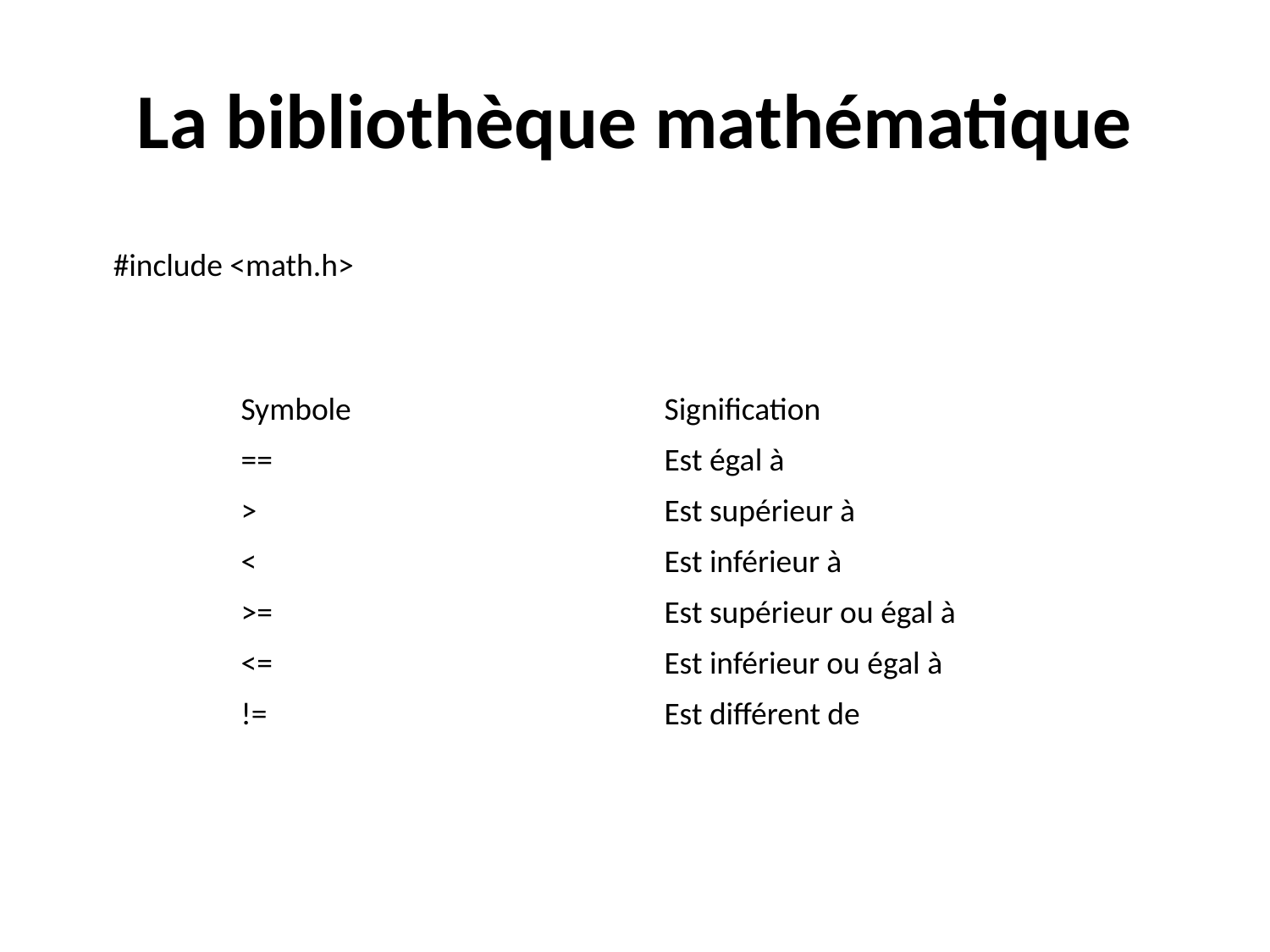

# La bibliothèque mathématique
#include <math.h>
| Symbole | Signification |
| --- | --- |
| == | Est égal à |
| > | Est supérieur à |
| < | Est inférieur à |
| >= | Est supérieur ou égal à |
| <= | Est inférieur ou égal à |
| != | Est différent de |